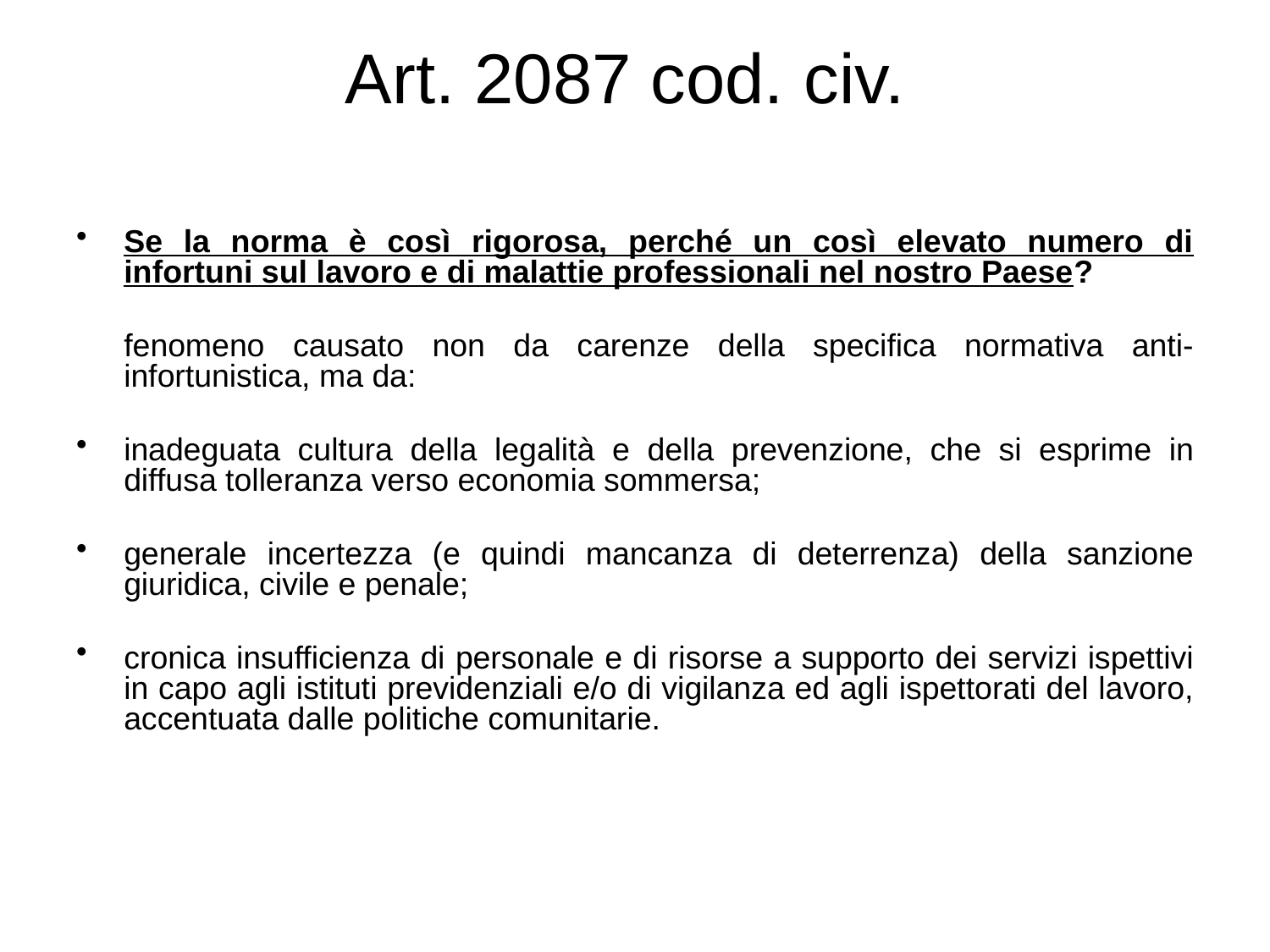

# Art. 2087 cod. civ.
Se la norma è così rigorosa, perché un così elevato numero di infortuni sul lavoro e di malattie professionali nel nostro Paese?

	fenomeno causato non da carenze della specifica normativa anti-infortunistica, ma da:

inadeguata cultura della legalità e della prevenzione, che si esprime in diffusa tolleranza verso economia sommersa;

generale incertezza (e quindi mancanza di deterrenza) della sanzione giuridica, civile e penale;

cronica insufficienza di personale e di risorse a supporto dei servizi ispettivi in capo agli istituti previdenziali e/o di vigilanza ed agli ispettorati del lavoro, accentuata dalle politiche comunitarie.